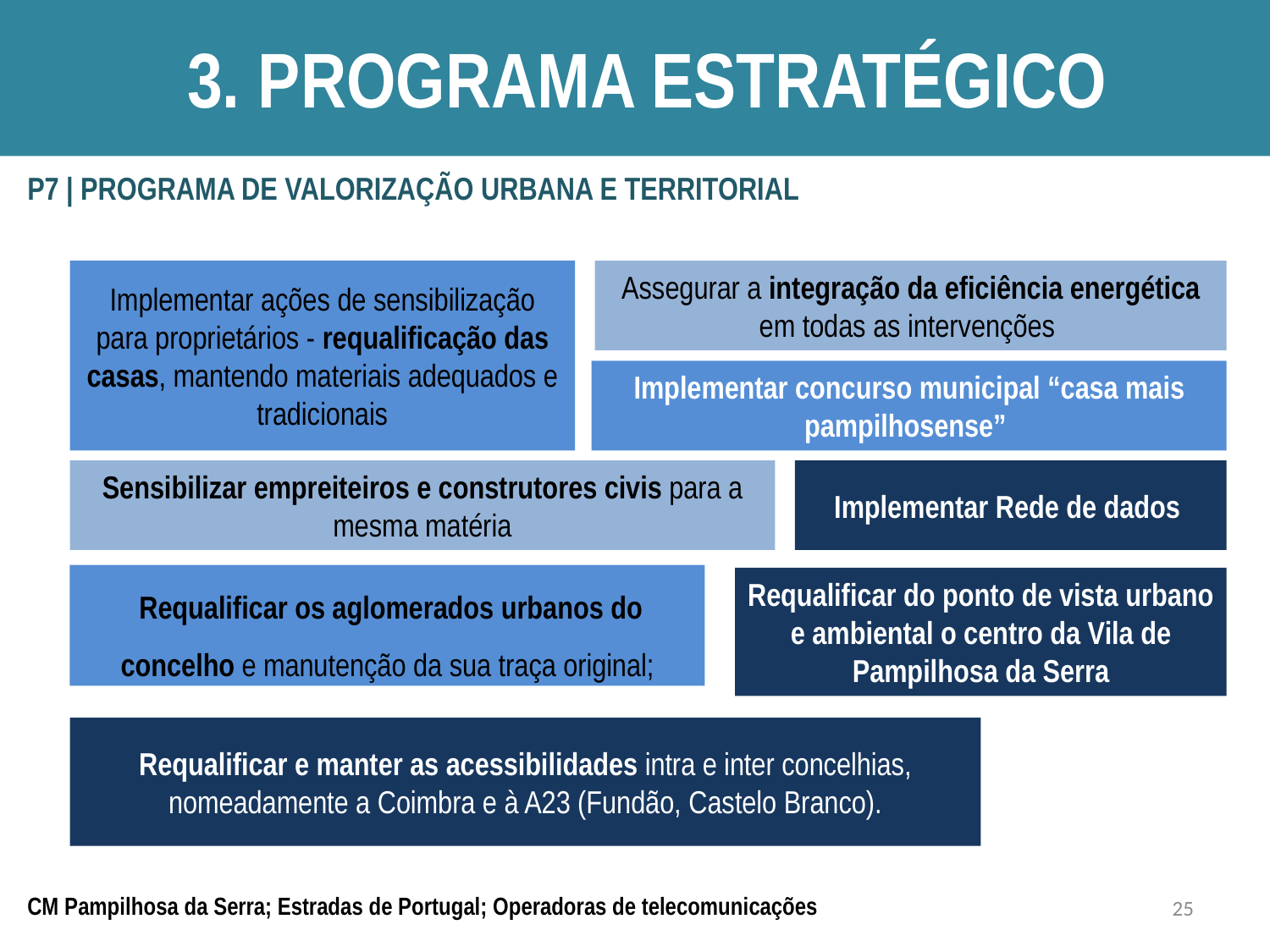

# 3. Programa Estratégico
| P7 | PROGRAMA DE VALORIZAÇÃO URBANA E TERRITORIAL |
| --- |
Implementar ações de sensibilização para proprietários - requalificação das casas, mantendo materiais adequados e tradicionais
Assegurar a integração da eficiência energética em todas as intervenções
Implementar concurso municipal “casa mais pampilhosense”
Implementar Rede de dados
Sensibilizar empreiteiros e construtores civis para a mesma matéria
 Requalificar os aglomerados urbanos do concelho e manutenção da sua traça original;
Requalificar do ponto de vista urbano e ambiental o centro da Vila de Pampilhosa da Serra
Requalificar e manter as acessibilidades intra e inter concelhias, nomeadamente a Coimbra e à A23 (Fundão, Castelo Branco).
25
| CM Pampilhosa da Serra; Estradas de Portugal; Operadoras de telecomunicações |
| --- |